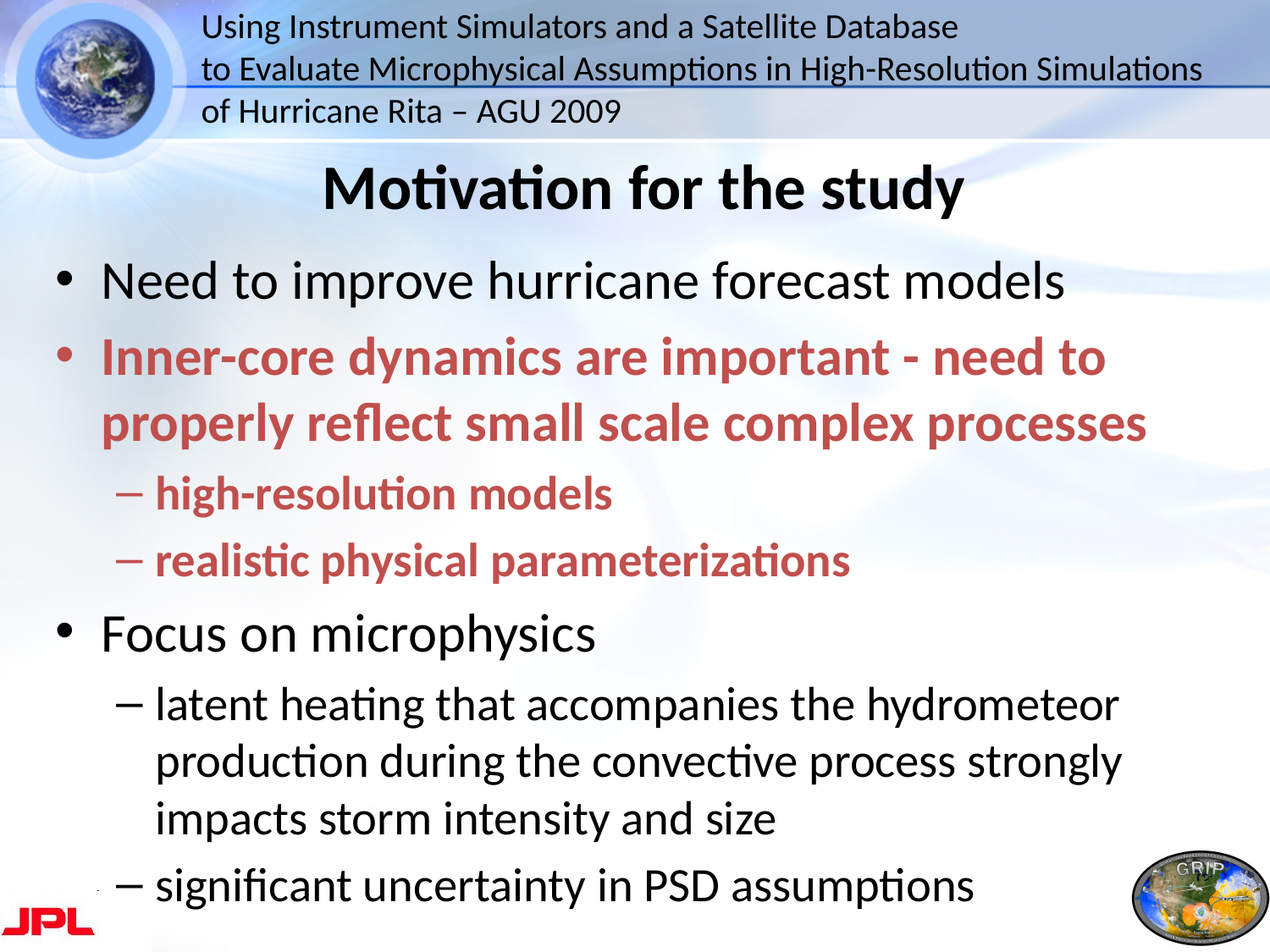

Using Instrument Simulators and a Satellite Database
to Evaluate Microphysical Assumptions in High-Resolution Simulations of Hurricane Rita – AGU 2009
# Motivation for the study
Need to improve hurricane forecast models
Inner-core dynamics are important - need to properly reflect small scale complex processes
high-resolution models
realistic physical parameterizations
Focus on microphysics
latent heating that accompanies the hydrometeor production during the convective process strongly impacts storm intensity and size
significant uncertainty in PSD assumptions